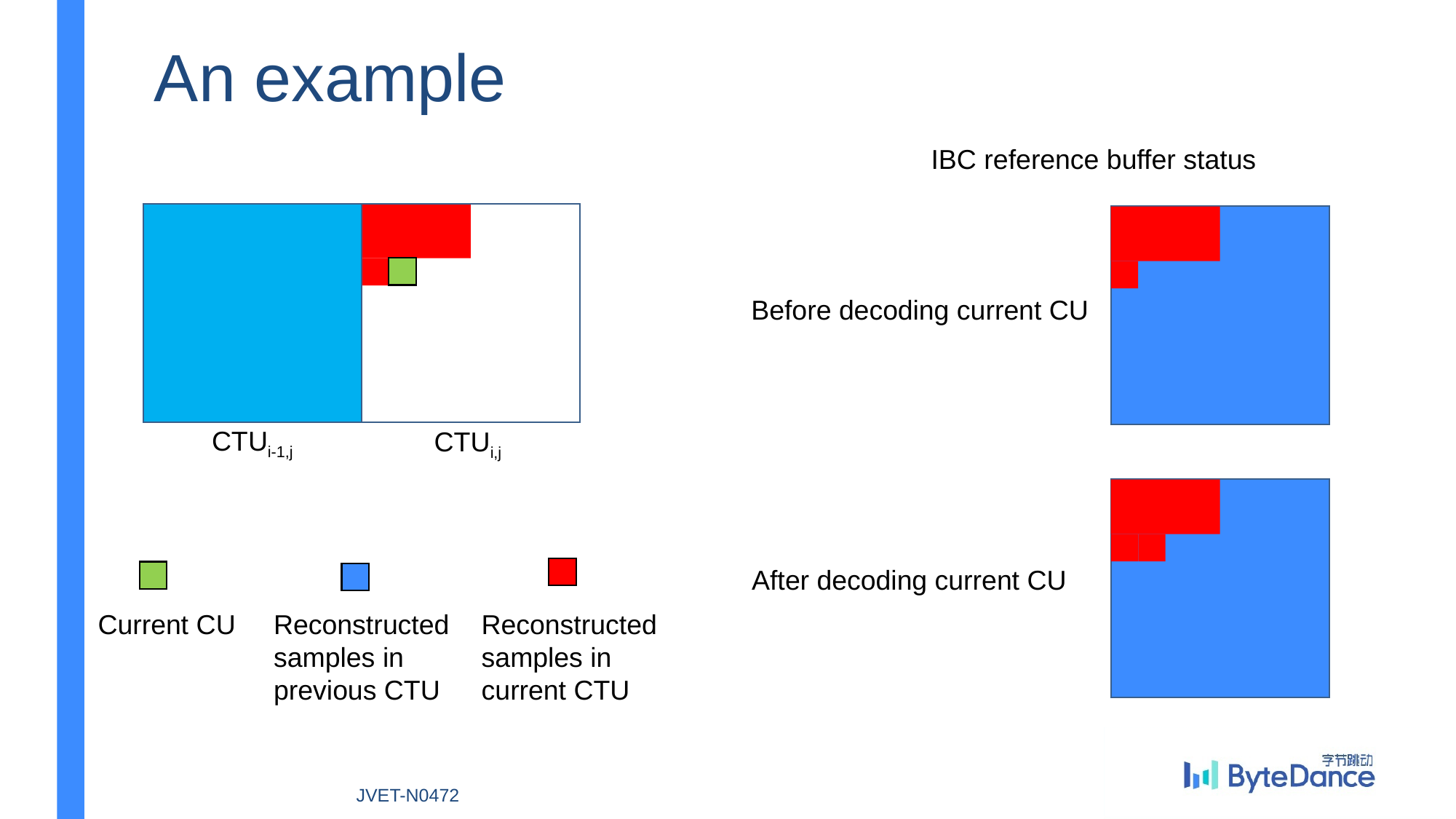

# An example
IBC reference buffer status

Before decoding current CU
CTUi-1,j
CTUi,j

After decoding current CU

Reconstructed samples in previous CTU
Reconstructed samples in current CTU
Current CU
JVET-N0472